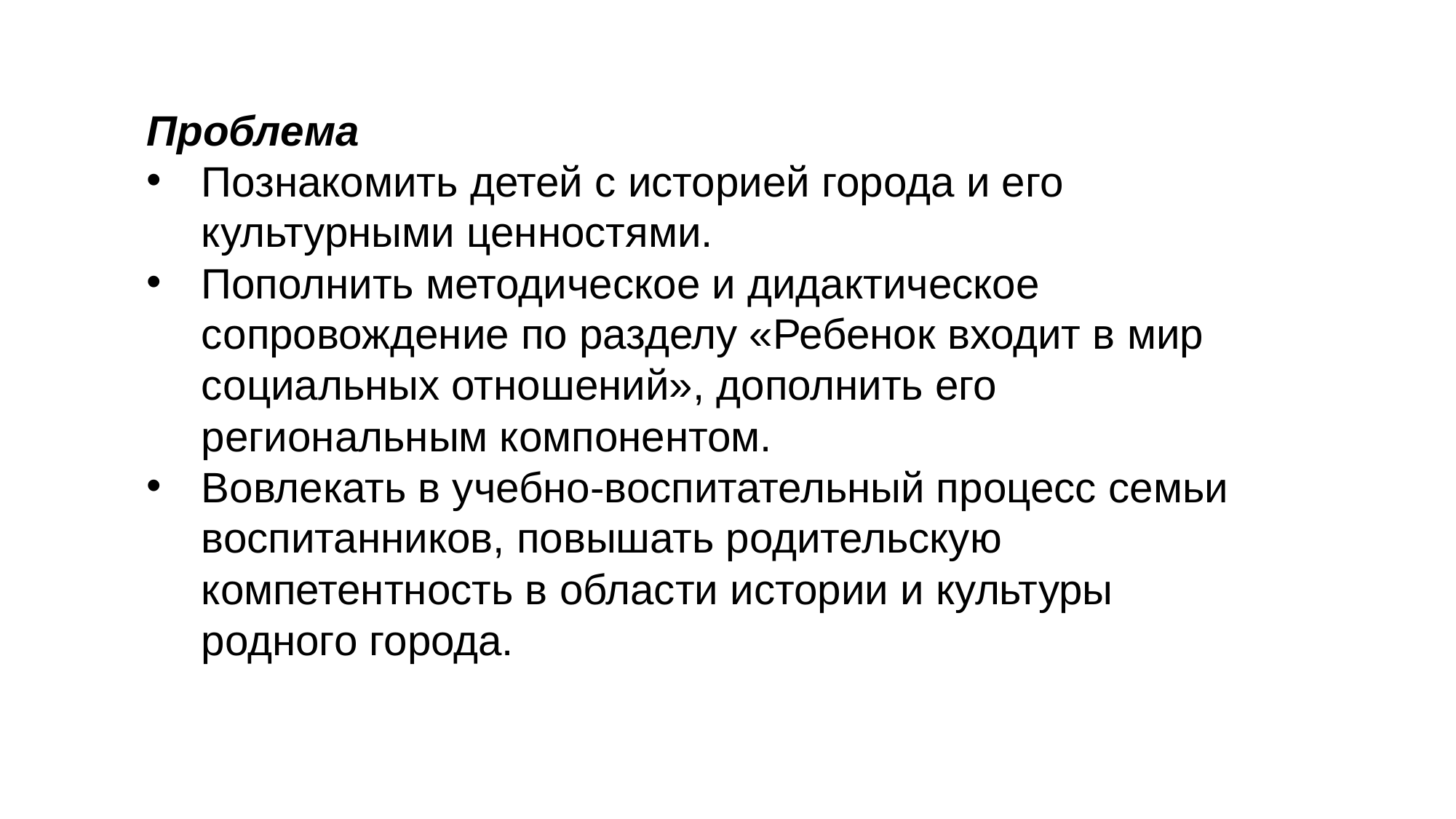

Проблема
Познакомить детей с историей города и его культурными ценностями.
Пополнить методическое и дидактическое сопровождение по разделу «Ребенок входит в мир социальных отношений», дополнить его региональным компонентом.
Вовлекать в учебно-воспитательный процесс семьи воспитанников, повышать родительскую компетентность в области истории и культуры родного города.